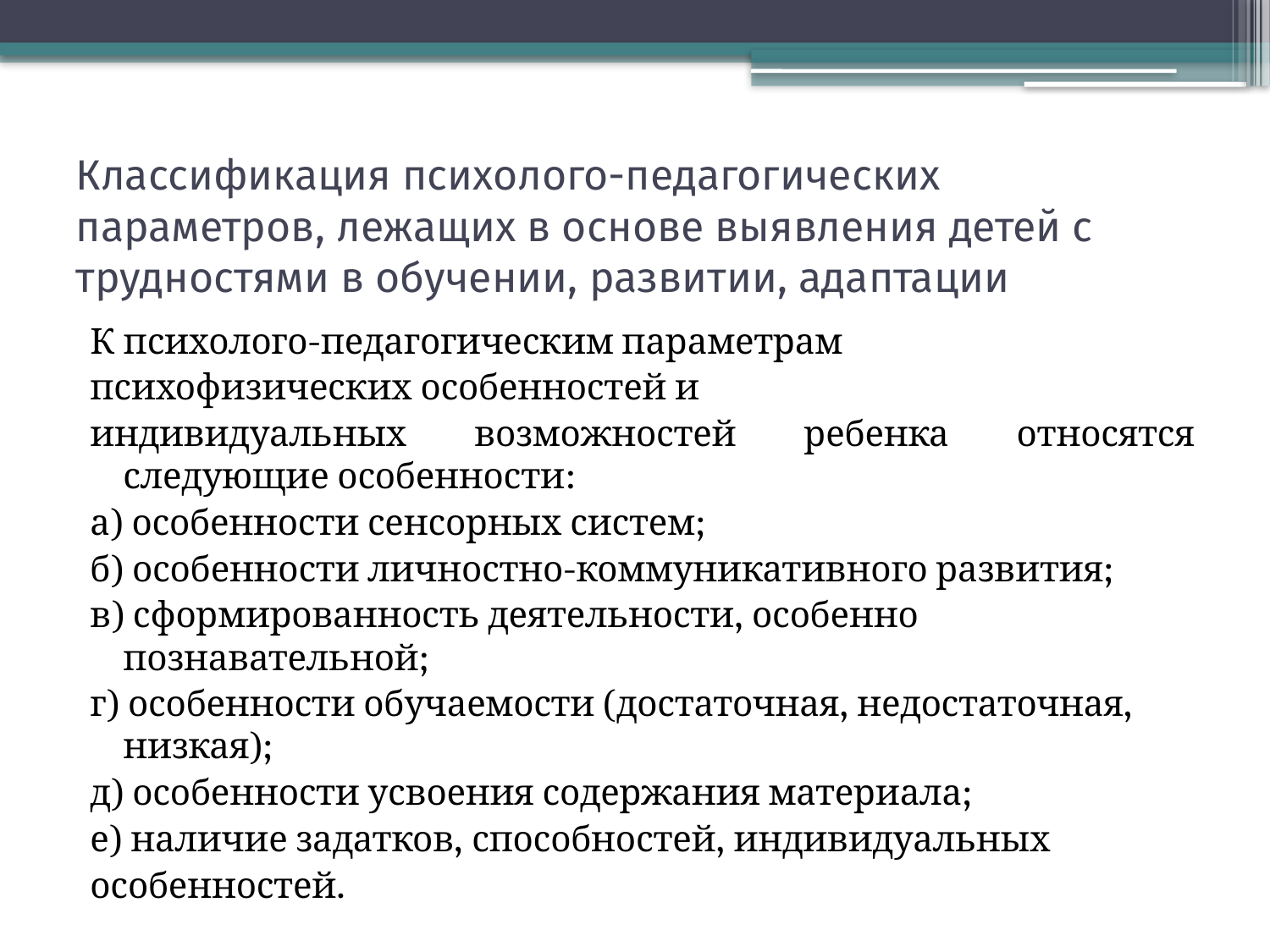

# Классификация психолого-педагогических параметров, лежащих в основе выявления детей с трудностями в обучении, развитии, адаптации
К психолого-педагогическим параметрам
психофизических особенностей и
индивидуальных возможностей ребенка относятся следующие особенности:
а) особенности сенсорных систем;
б) особенности личностно-коммуникативного развития;
в) сформированность деятельности, особенно познавательной;
г) особенности обучаемости (достаточная, недостаточная, низкая);
д) особенности усвоения содержания материала;
е) наличие задатков, способностей, индивидуальных
особенностей.